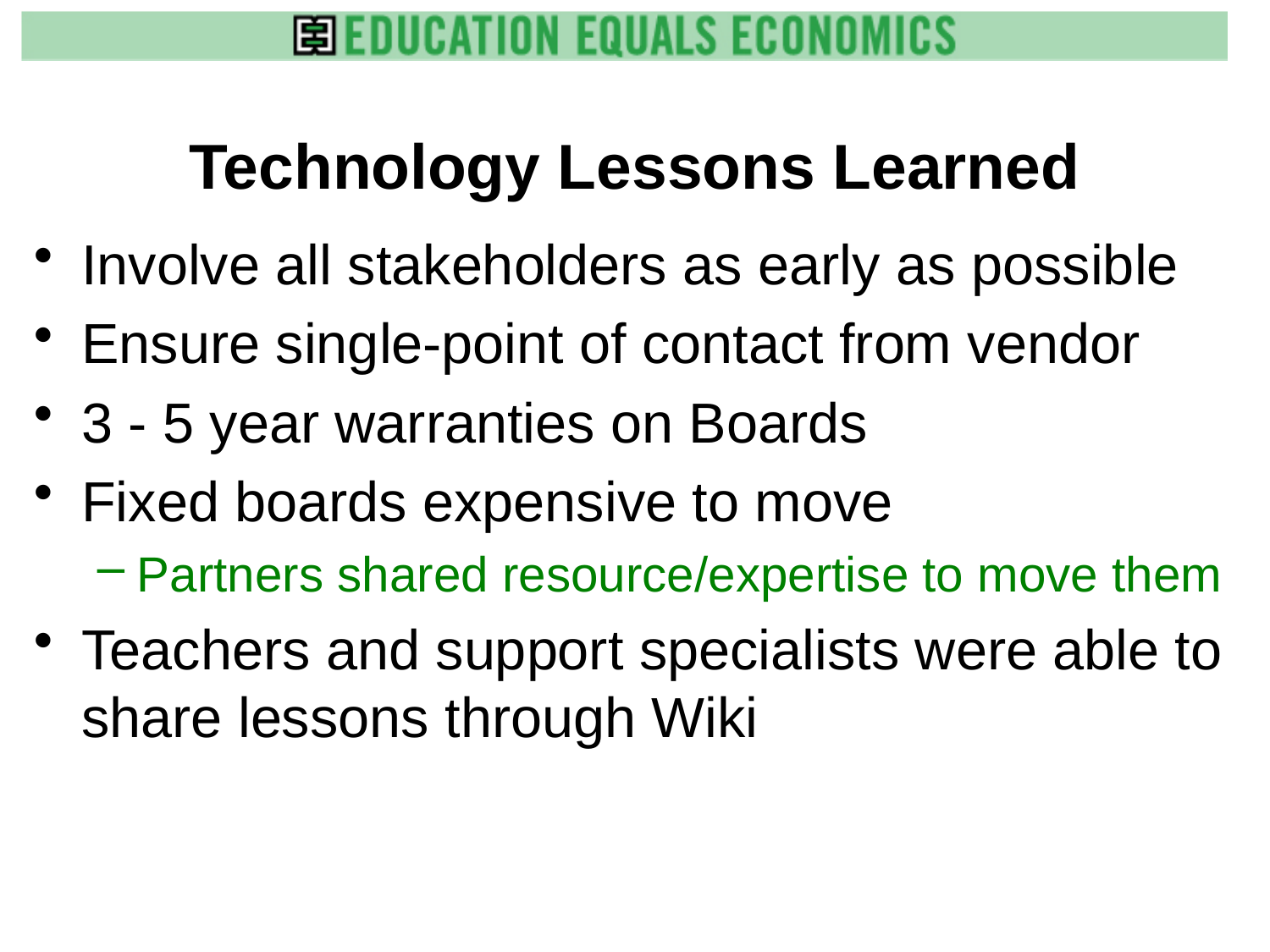

# Technology Lessons Learned
Involve all stakeholders as early as possible
Ensure single-point of contact from vendor
3 - 5 year warranties on Boards
Fixed boards expensive to move
Partners shared resource/expertise to move them
Teachers and support specialists were able to share lessons through Wiki